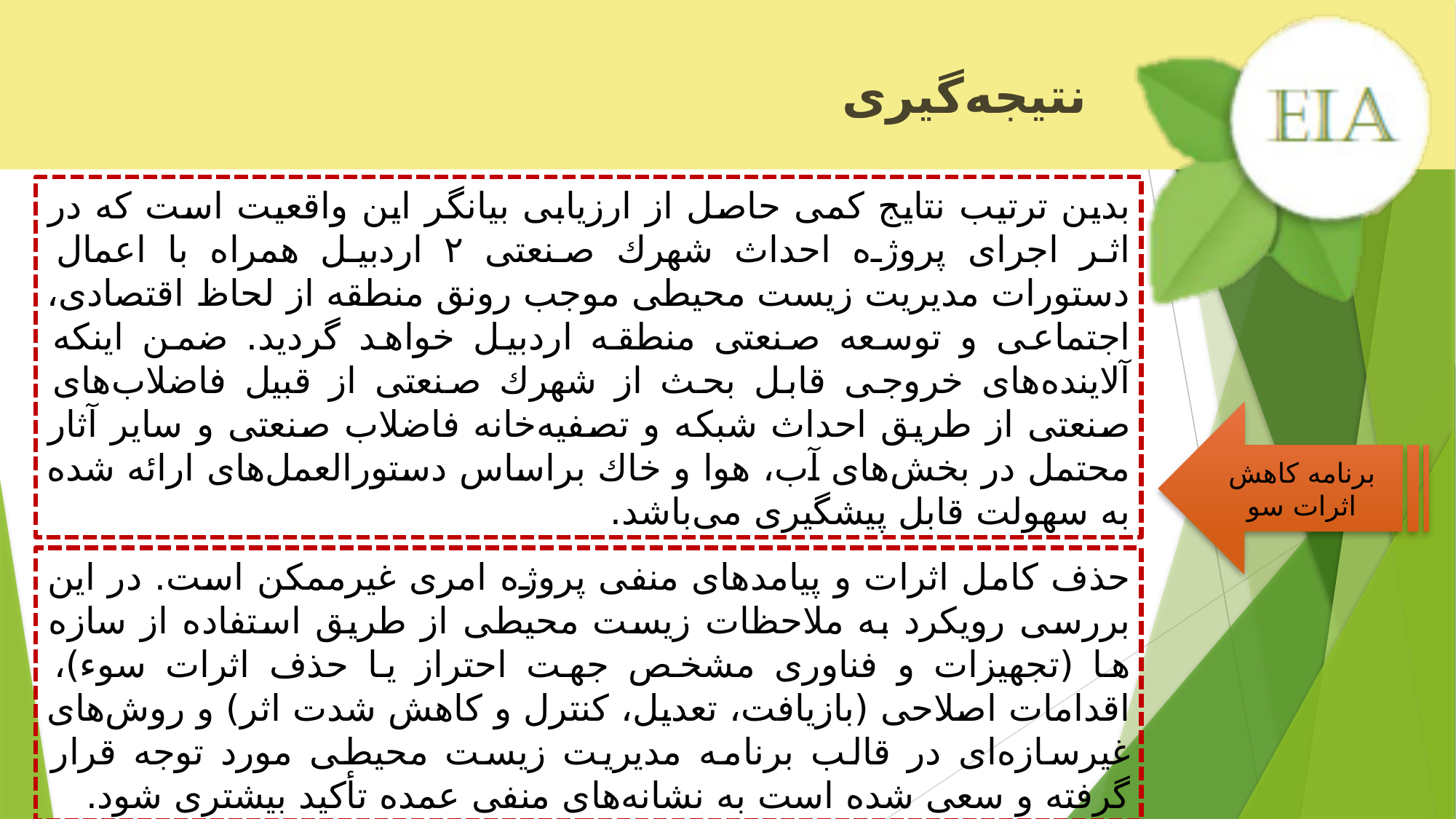

نتیجه‌گیری
بدین ترتیب نتایج کمی حاصل از ارزیابی بیانگر این واقعیت است که در اثر اجرای پروژه احداث شهرك صنعتی ۲ اردبیل همراه با اعمال دستورات مدیریت زیست محیطی موجب رونق منطقه از لحاظ اقتصادی، اجتماعی و توسعه صنعتی منطقه اردبیل خواهد گردید. ضمن اینکه آلاینده‌های خروجی قابل بحث از شهرك صنعتی از قبیل فاضلاب‌های صنعتی از طریق احداث شبکه و تصفیه‌خانه فاضلاب صنعتی و سایر آثار محتمل در بخش‌های آب، هوا و خاك براساس دستورالعمل‌های ارائه شده به سهولت قابل پیشگیری می‌باشد.
برنامه کاهش اثرات سو
حذف کامل اثرات و پیامدهای منفی پروژه امری غیرممکن است. در این بررسی رویکرد به ملاحظات زیست محیطی از طریق استفاده از سازه ها (تجهیزات و فناوری مشخص جهت احتراز یا حذف اثرات سوء)، اقدامات اصلاحی (بازیافت، تعدیل، کنترل و کاهش شدت اثر) و روش‌های غیرسازه‌ای در قالب برنامه مدیریت زیست محیطی مورد توجه قرار گرفته و سعی شده است به نشانه‌های منفی عمده تأکید بیشتری شود.